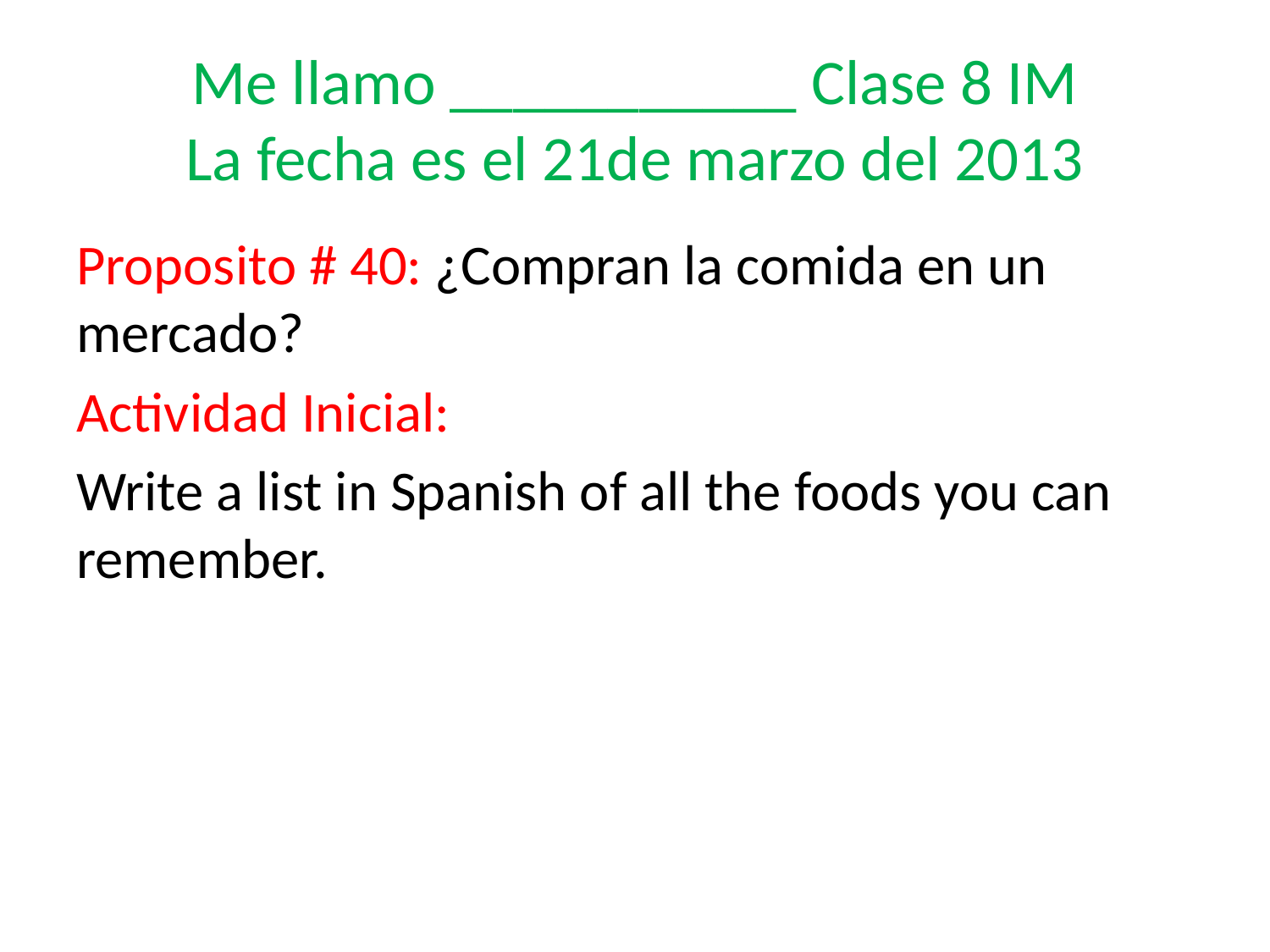

# Me llamo ___________ Clase 8 IM La fecha es el 21de marzo del 2013
Proposito # 40: ¿Compran la comida en un mercado?
Actividad Inicial:
Write a list in Spanish of all the foods you can remember.